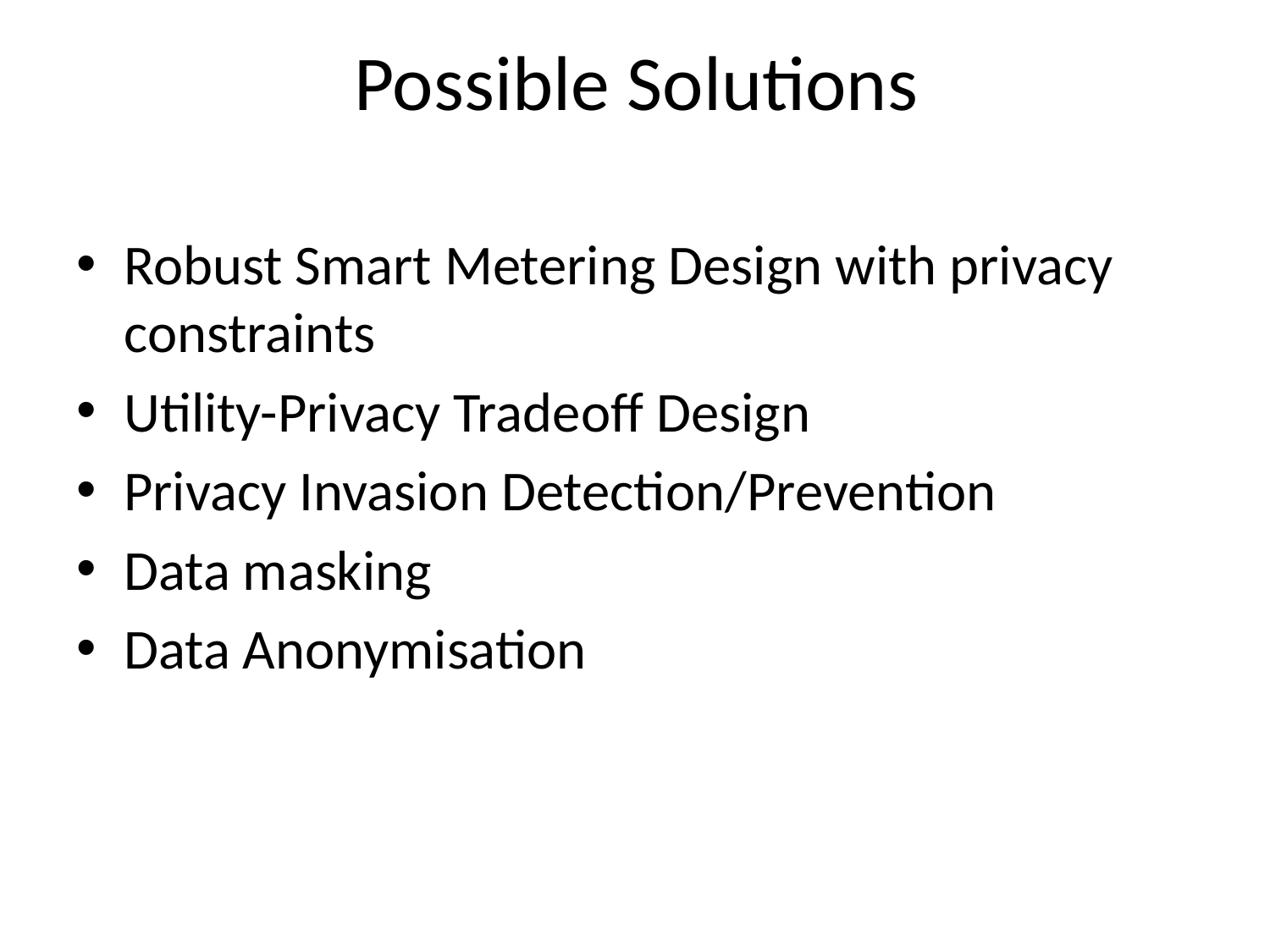

# Possible Solutions
Robust Smart Metering Design with privacy constraints
Utility-Privacy Tradeoff Design
Privacy Invasion Detection/Prevention
Data masking
Data Anonymisation